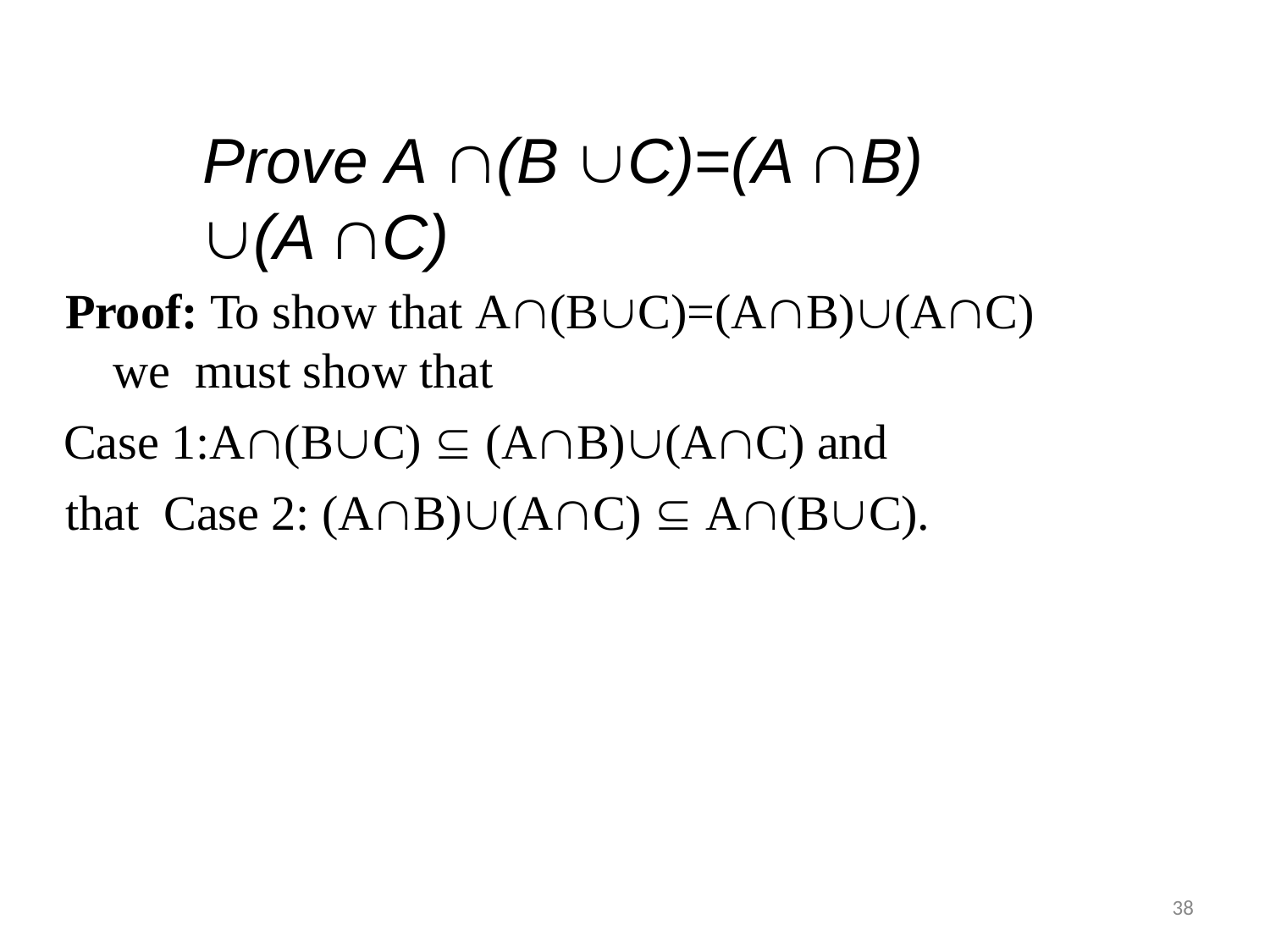

# Prove A ∩(B ∪C)=(A ∩B)  ∪(A ∩C)
Proof: To show that A∩(B∪C)=(A∩B)∪(A∩C) we  must show that
Case 1:A∩(B∪C) ⊆ (A∩B)∪(A∩C) and that  Case 2: (A∩B)∪(A∩C) ⊆ A∩(B∪C).
38